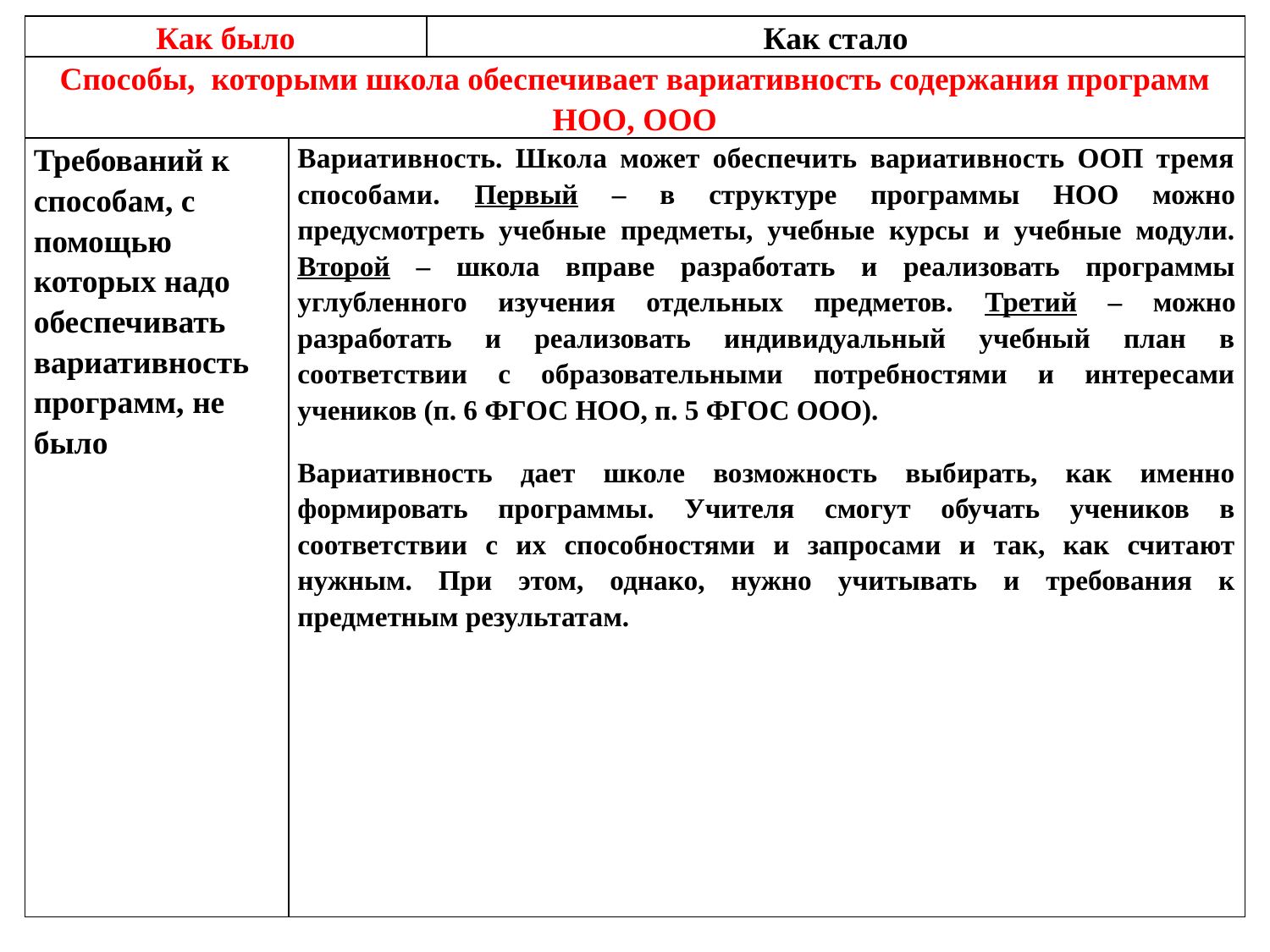

| Как было |  | Как стало |
| --- | --- | --- |
| Способы, которыми школа обеспечивает вариативность содержания программ НОО, ООО |  |  |
| Требований к способам, с помощью которых надо обеспечивать вариативность программ, не было | Вариативность. Школа может обеспечить вариативность ООП тремя способами. Первый – в структуре программы НОО можно предусмотреть учебные предметы, учебные курсы и учебные модули. Второй – школа вправе разработать и реализовать программы углубленного изучения отдельных предметов. Третий – можно разработать и реализовать индивидуальный учебный план в соответствии с образовательными потребностями и интересами учеников (п. 6 ФГОС НОО, п. 5 ФГОС ООО). Вариативность дает школе возможность выбирать, как именно формировать программы. Учителя смогут обучать учеников в соответствии с их способностями и запросами и так, как считают нужным. При этом, однако, нужно учитывать и требования к предметным результатам. |  |